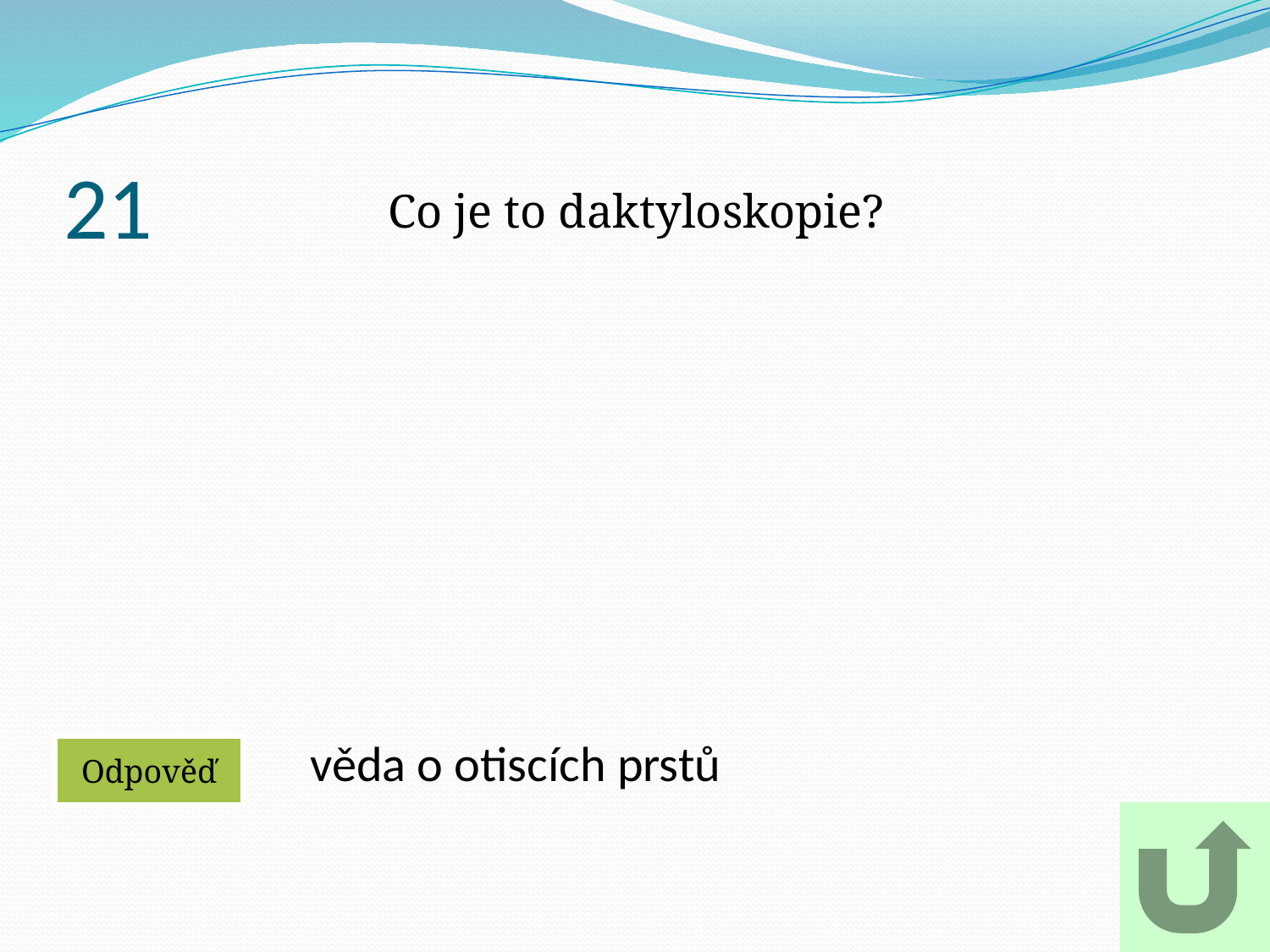

# 21
Co je to daktyloskopie?

věda o otiscích prstů
Odpověď